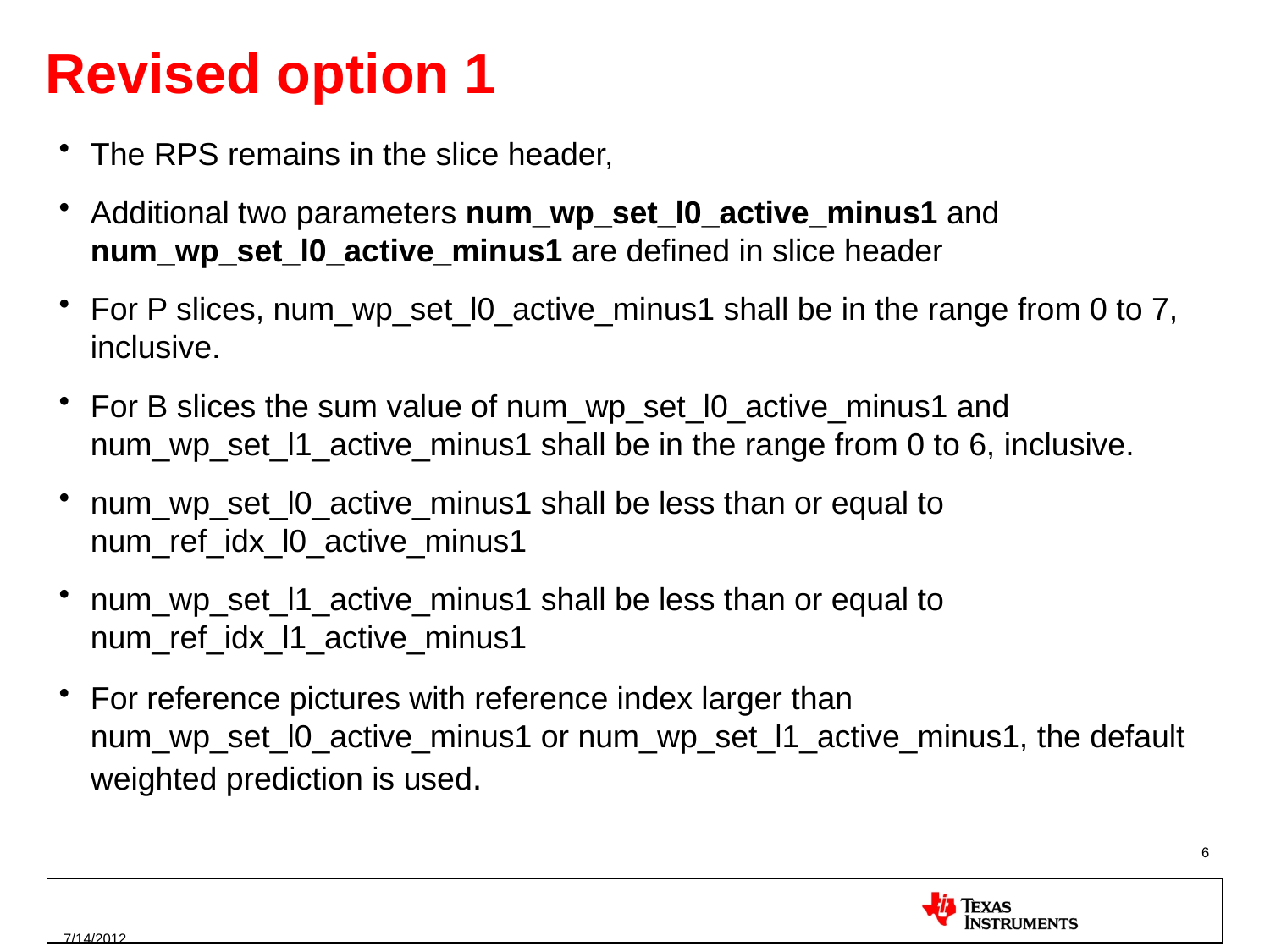

# Revised option 1
The RPS remains in the slice header,
Additional two parameters num_wp_set_l0_active_minus1 and  num_wp_set_l0_active_minus1 are defined in slice header
For P slices, num_wp_set_l0_active_minus1 shall be in the range from 0 to 7, inclusive.
For B slices the sum value of num_wp_set_l0_active_minus1 and num_wp_set_l1_active_minus1 shall be in the range from 0 to 6, inclusive.
num_wp_set_l0_active_minus1 shall be less than or equal to num_ref_idx_l0_active_minus1
num_wp_set_l1_active_minus1 shall be less than or equal to num_ref_idx_l1_active_minus1
For reference pictures with reference index larger than num_wp_set_l0_active_minus1 or num_wp_set_l1_active_minus1, the default weighted prediction is used.

6
7/14/2012